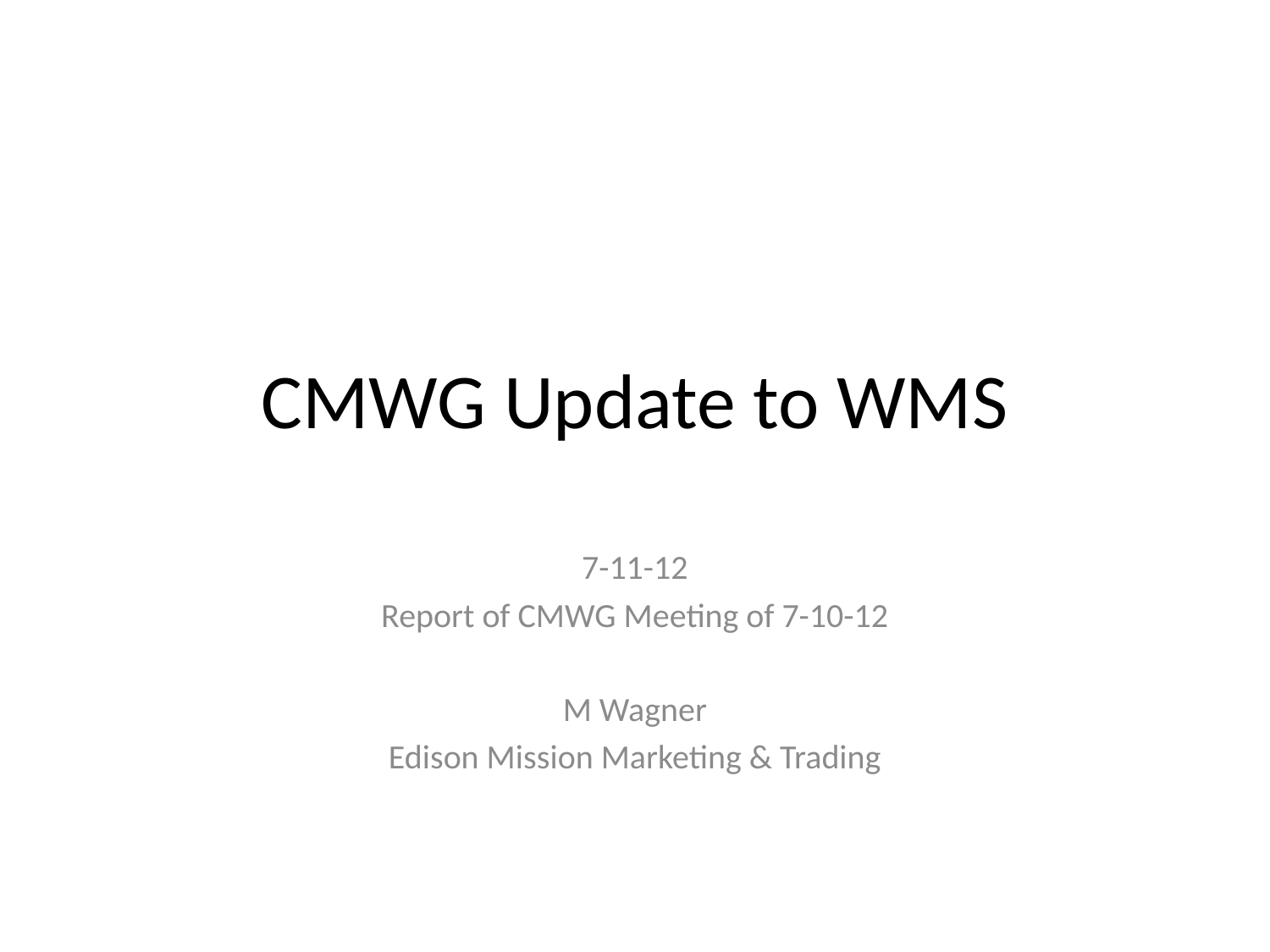

# CMWG Update to WMS
7-11-12
Report of CMWG Meeting of 7-10-12

M Wagner
Edison Mission Marketing & Trading